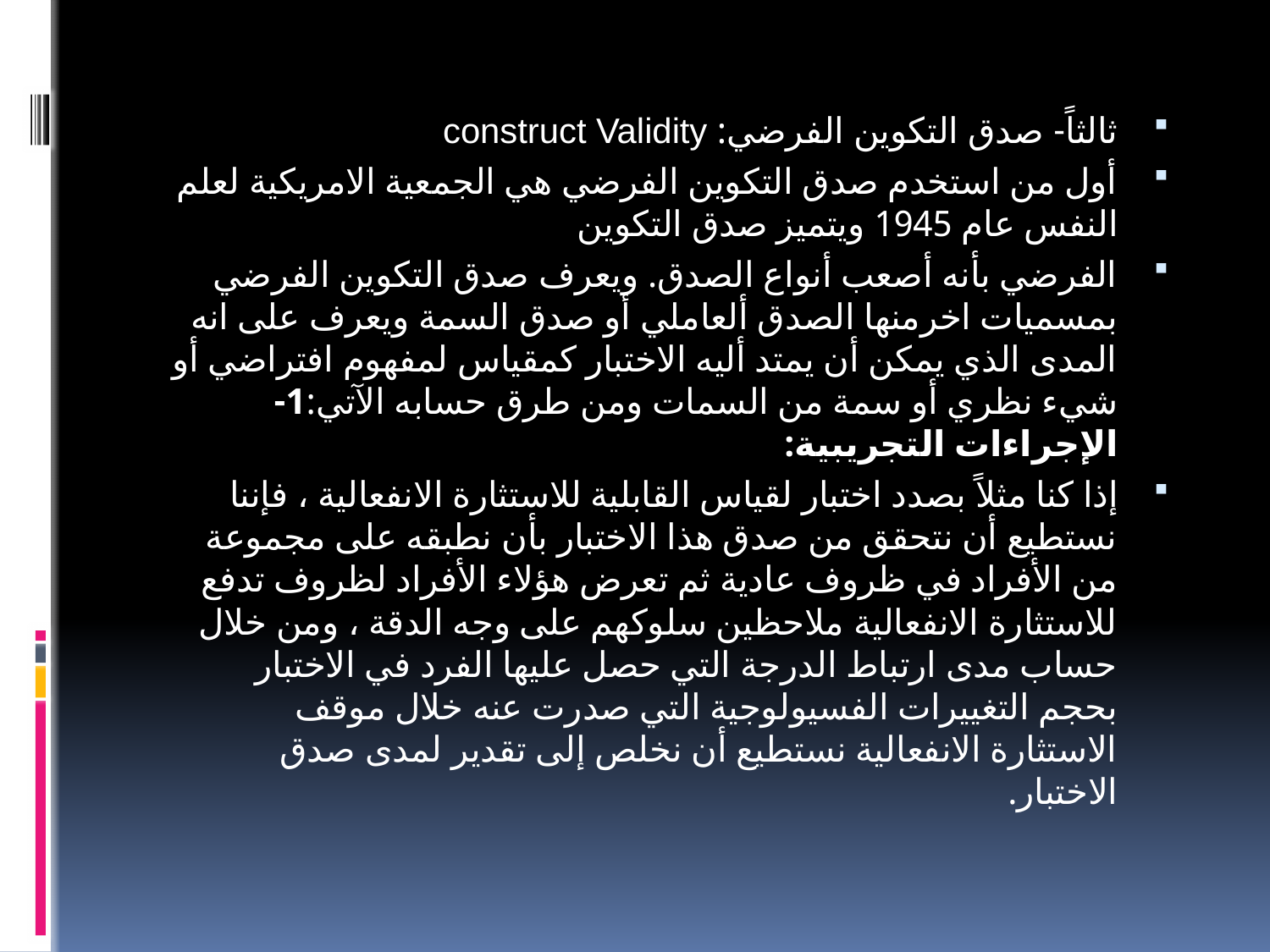

ثالثاً- صدق التكوين الفرضي: construct Validity
أول من استخدم صدق التكوين الفرضي هي الجمعية الامريكية لعلم النفس عام 1945 ويتميز صدق التكوين
الفرضي بأنه أصعب أنواع الصدق. ويعرف صدق التكوين الفرضي بمسميات اخرمنها الصدق ألعاملي أو صدق السمة ويعرف على انه المدى الذي يمكن أن يمتد أليه الاختبار كمقياس لمفهوم افتراضي أو شيء نظري أو سمة من السمات ومن طرق حسابه الآتي:1-  الإجراءات التجريبية:
إذا كنا مثلاً بصدد اختبار لقياس القابلية للاستثارة الانفعالية ، فإننا نستطيع أن نتحقق من صدق هذا الاختبار بأن نطبقه على مجموعة من الأفراد في ظروف عادية ثم تعرض هؤلاء الأفراد لظروف تدفع للاستثارة الانفعالية ملاحظين سلوكهم على وجه الدقة ، ومن خلال حساب مدى ارتباط الدرجة التي حصل عليها الفرد في الاختبار بحجم التغييرات الفسيولوجية التي صدرت عنه خلال موقف الاستثارة الانفعالية نستطيع أن نخلص إلى تقدير لمدى صدق الاختبار.